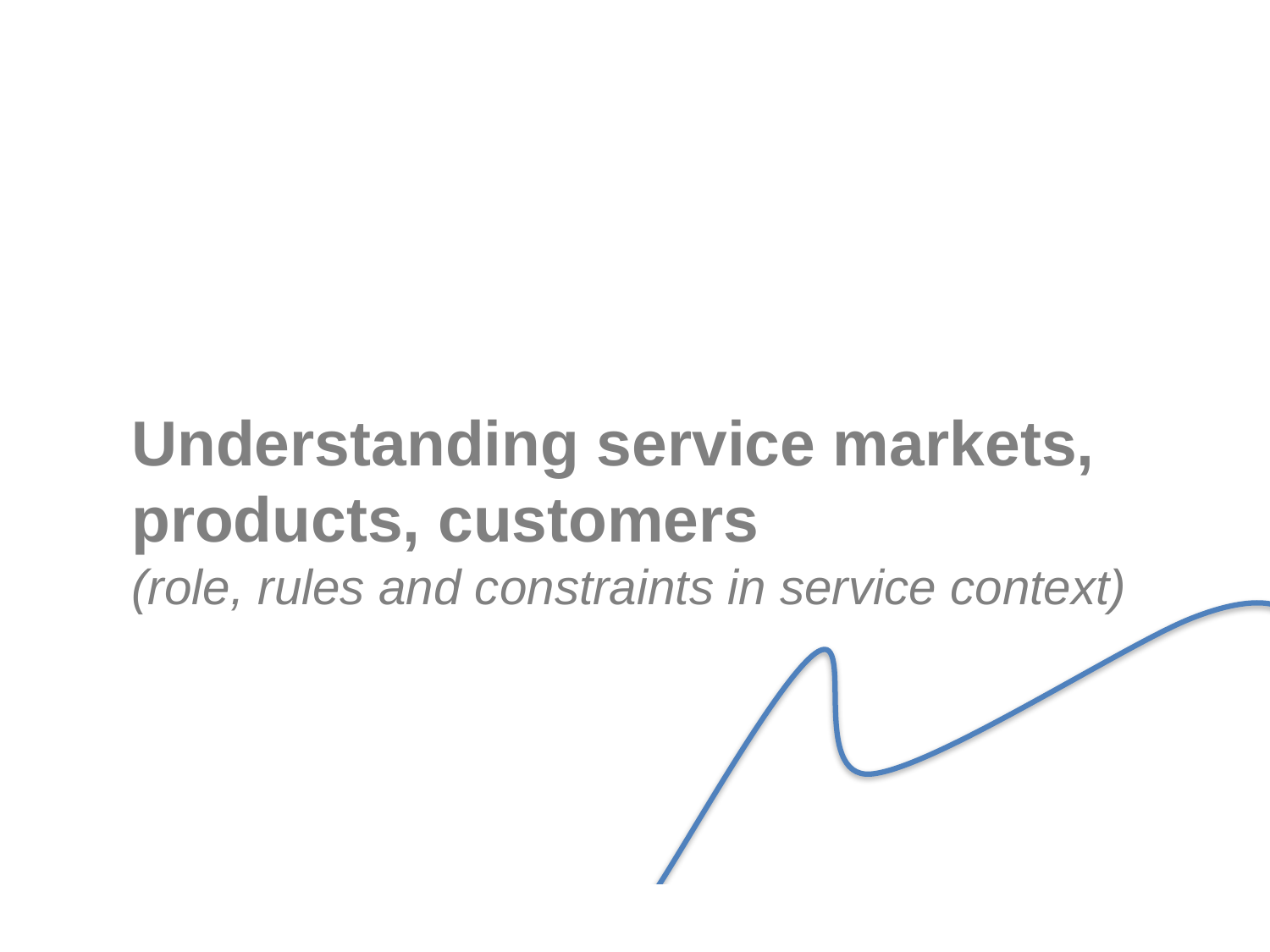

1b.
Understanding service markets, products, customers
(role, rules and constraints in service context)